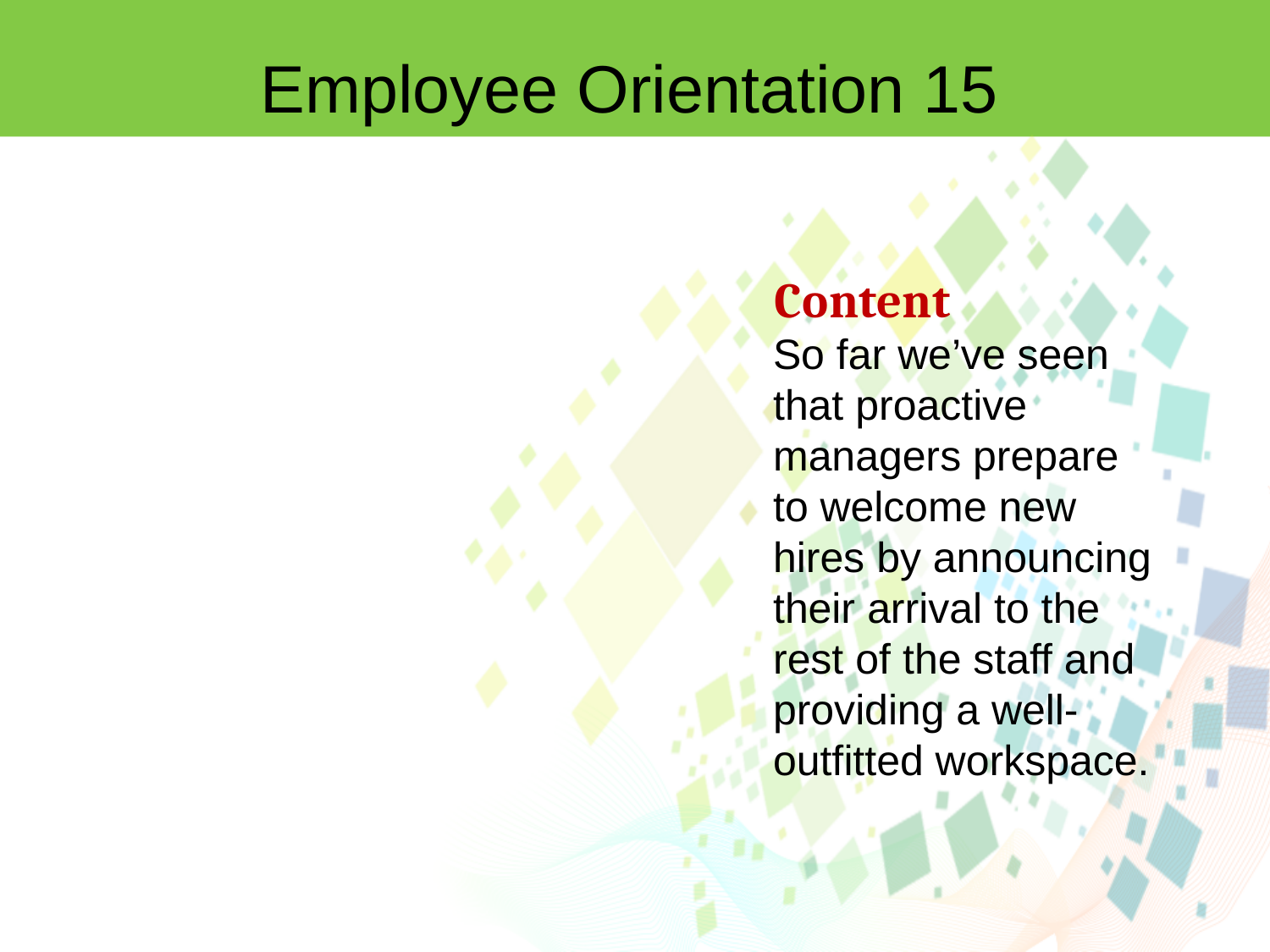

Employee Orientation 15
Content
So far we’ve seen that proactive managers prepare to welcome new hires by announcing
their arrival to the rest of the staff and providing a well-outfitted workspace.